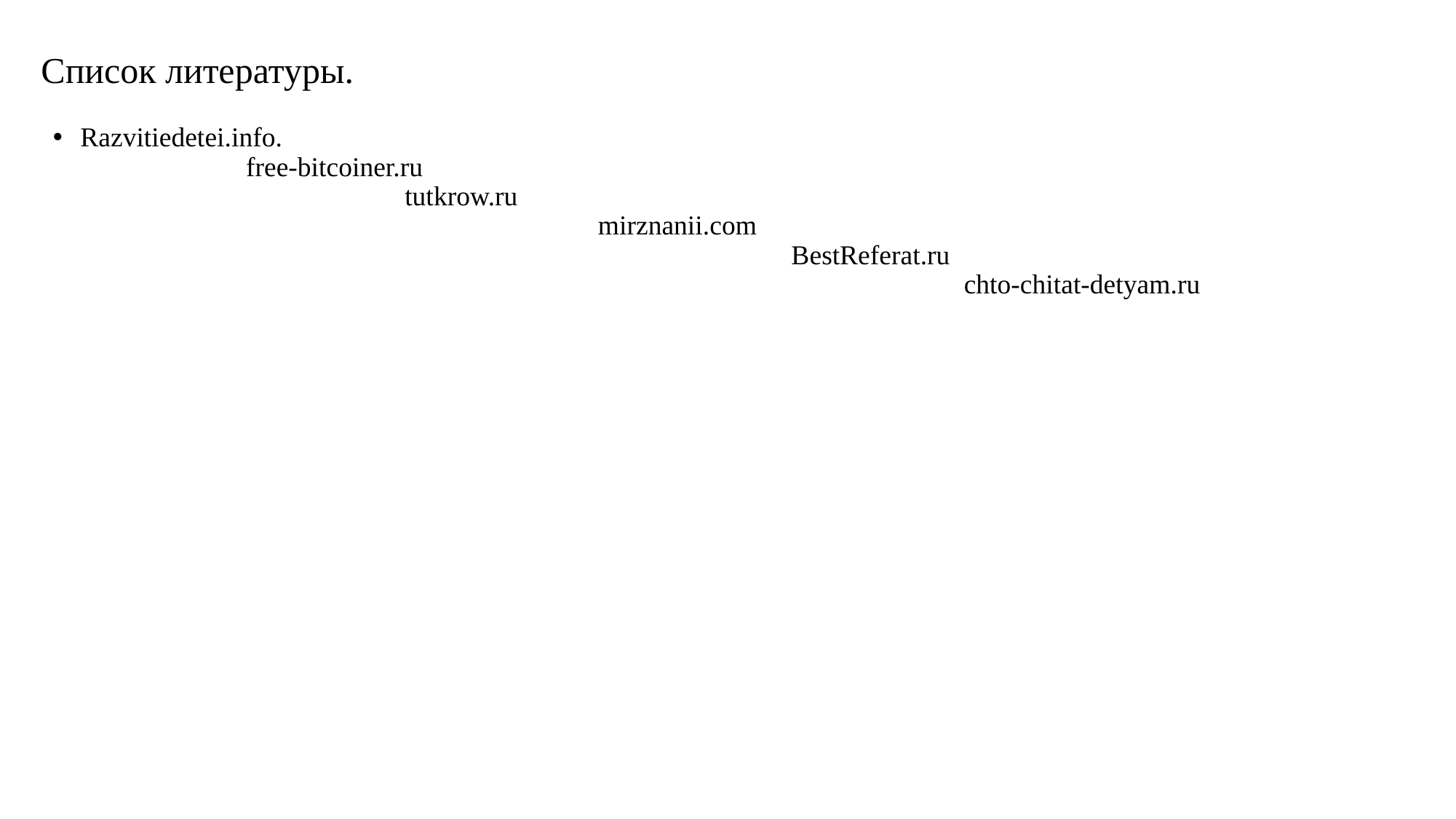

# Список литературы.
Razvitiedetei.info.                                                                                                                                                                          free-bitcoiner.ru                                                                                                                                                                            tutkrow.ru                                                                                                                                                                                           mirznanii.com                                                                                                                                                                                    BestReferat.ru                                                                                                                                                                                 chto-chitat-detyam.ru